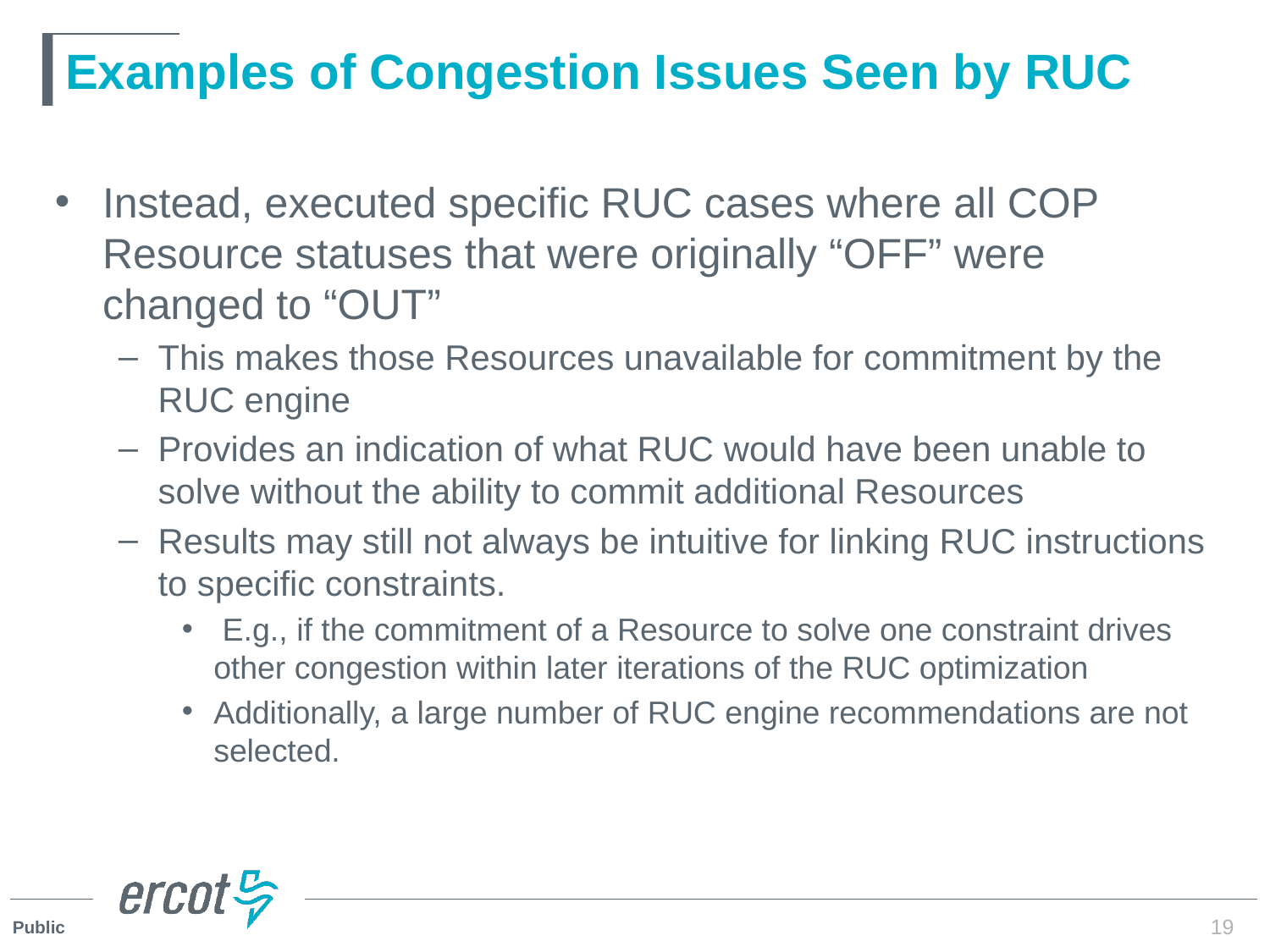

# Examples of Congestion Issues Seen by RUC
Instead, executed specific RUC cases where all COP Resource statuses that were originally “OFF” were changed to “OUT”
This makes those Resources unavailable for commitment by the RUC engine
Provides an indication of what RUC would have been unable to solve without the ability to commit additional Resources
Results may still not always be intuitive for linking RUC instructions to specific constraints.
 E.g., if the commitment of a Resource to solve one constraint drives other congestion within later iterations of the RUC optimization
Additionally, a large number of RUC engine recommendations are not selected.
19